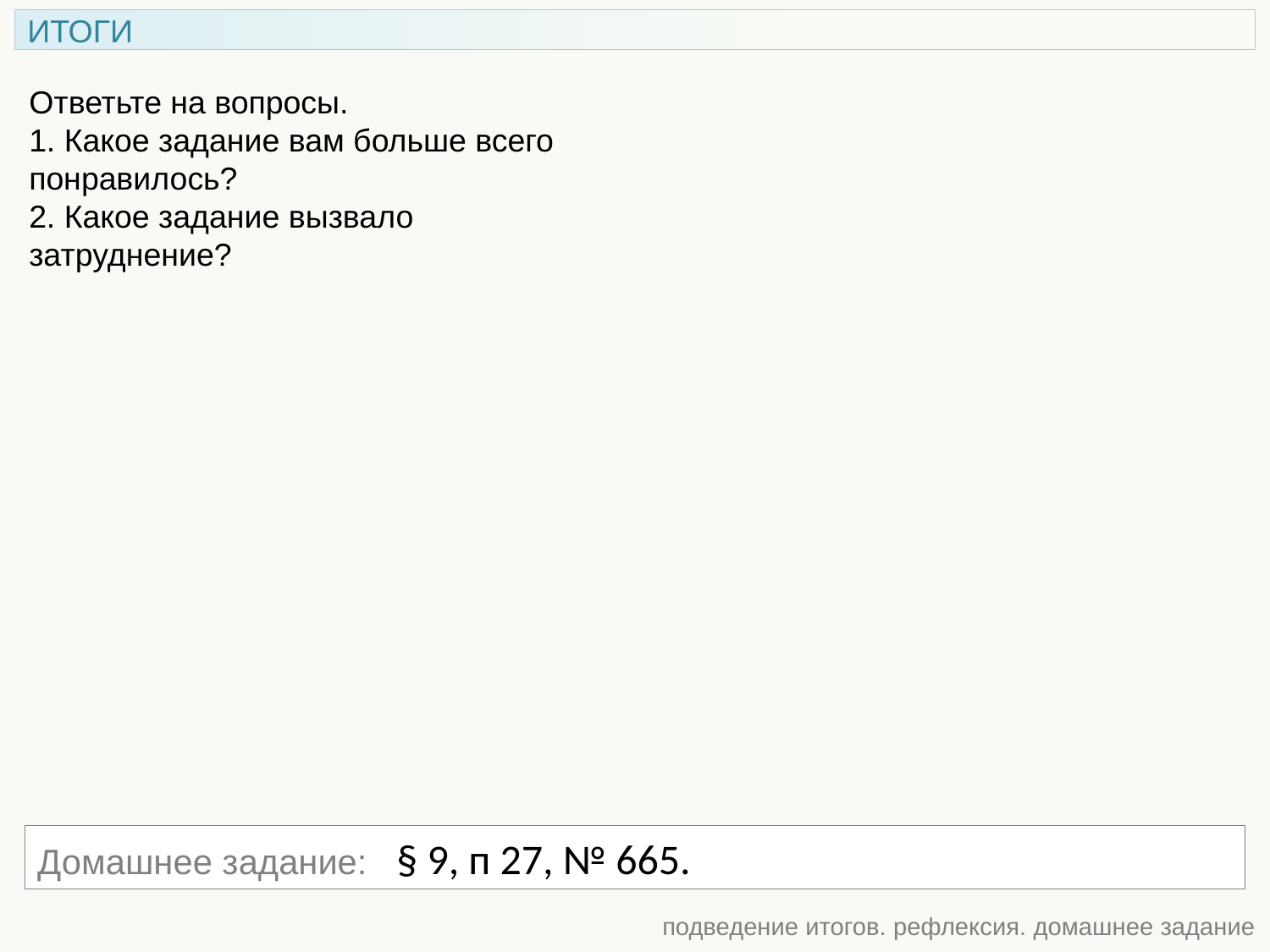

ИТОГИ
Ответьте на вопросы.
1. Какое задание вам больше всего понравилось?
2. Какое задание вызвало затруднение?
Домашнее задание:   § 9, п 27, № 665.
подведение итогов. рефлексия. домашнее задание